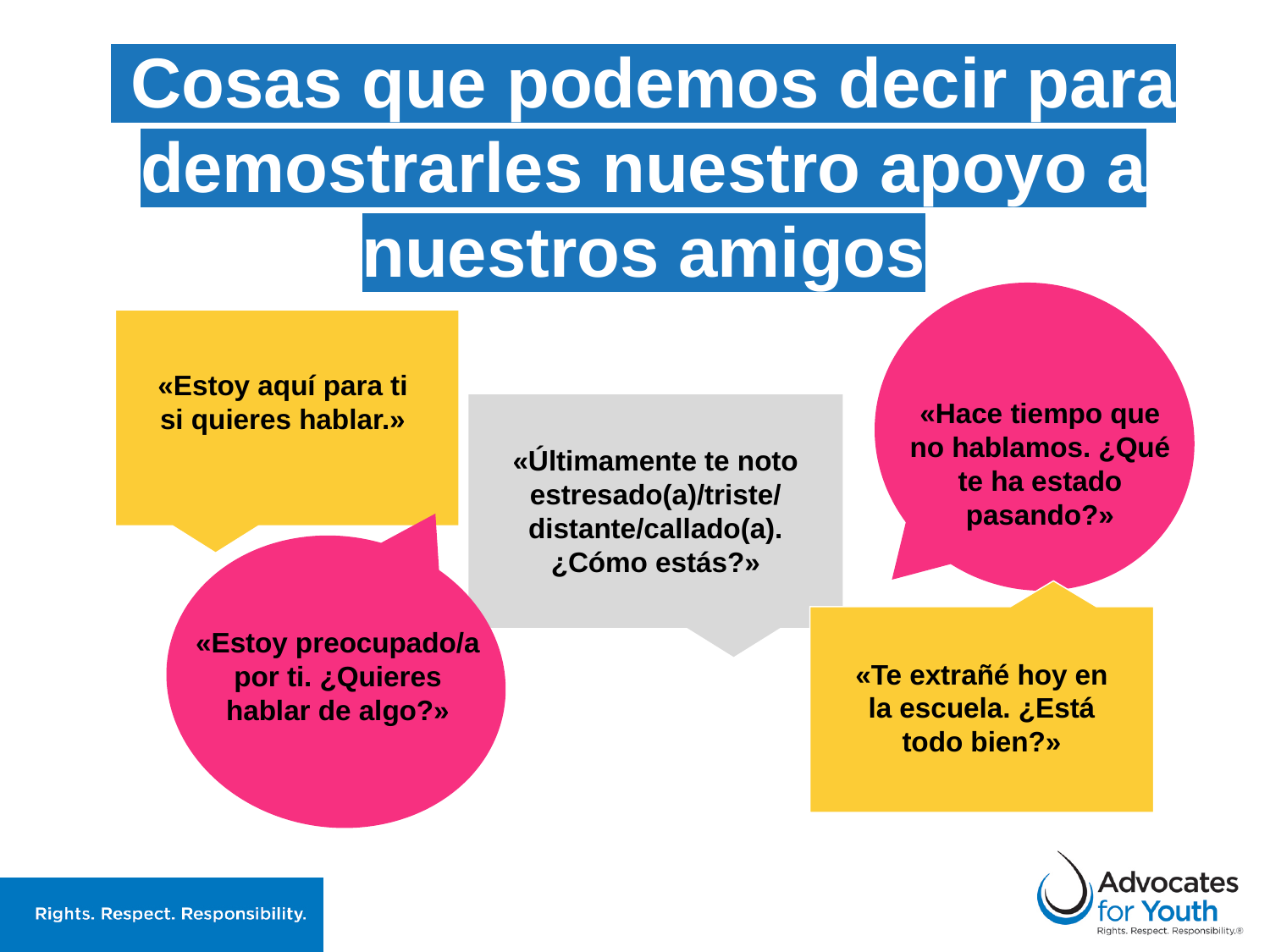

# Cosas que podemos decir para demostrarles nuestro apoyo a nuestros amigos

«Estoy aquí para ti si quieres hablar.»
«Hace tiempo que no hablamos. ¿Qué te ha estado pasando?»

«Últimamente te noto estresado(a)/triste/
distante/callado(a). ¿Cómo estás?»

«Te extrañé hoy en la escuela. ¿Está todo bien?»
«Estoy preocupado/a por ti. ¿Quieres hablar de algo?»